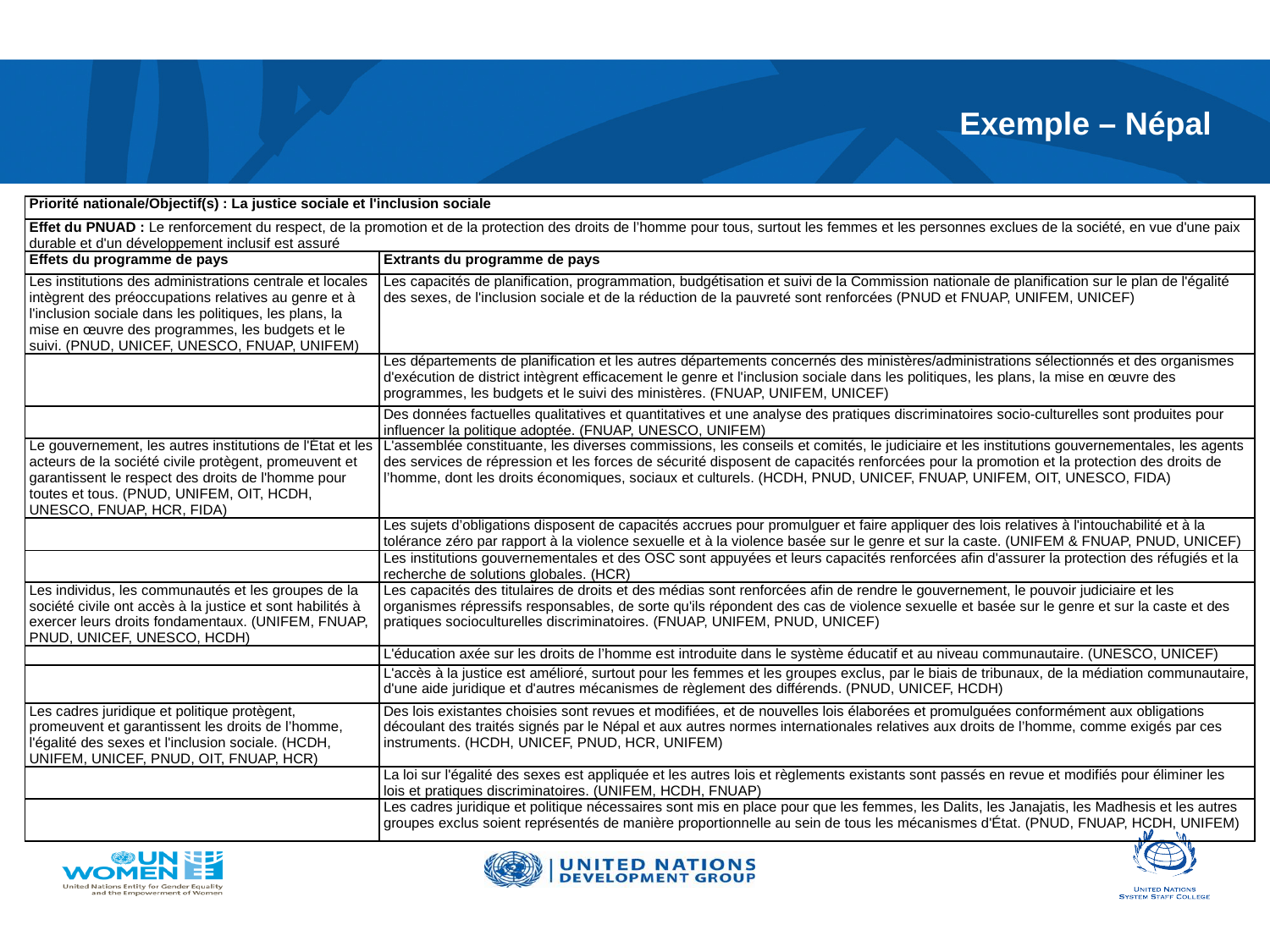

# Exemple – Népal
| Priorité nationale/Objectif(s) : La justice sociale et l'inclusion sociale |  |
| --- | --- |
| Effet du PNUAD : Le renforcement du respect, de la promotion et de la protection des droits de l’homme pour tous, surtout les femmes et les personnes exclues de la société, en vue d'une paix durable et d'un développement inclusif est assuré |  |
| Effets du programme de pays | Extrants du programme de pays |
| Les institutions des administrations centrale et locales intègrent des préoccupations relatives au genre et à l'inclusion sociale dans les politiques, les plans, la mise en œuvre des programmes, les budgets et le suivi. (PNUD, UNICEF, UNESCO, FNUAP, UNIFEM) | Les capacités de planification, programmation, budgétisation et suivi de la Commission nationale de planification sur le plan de l'égalité des sexes, de l'inclusion sociale et de la réduction de la pauvreté sont renforcées (PNUD et FNUAP, UNIFEM, UNICEF) |
|  | Les départements de planification et les autres départements concernés des ministères/administrations sélectionnés et des organismes d'exécution de district intègrent efficacement le genre et l'inclusion sociale dans les politiques, les plans, la mise en œuvre des programmes, les budgets et le suivi des ministères. (FNUAP, UNIFEM, UNICEF) |
|  | Des données factuelles qualitatives et quantitatives et une analyse des pratiques discriminatoires socio-culturelles sont produites pour influencer la politique adoptée. (FNUAP, UNESCO, UNIFEM) |
| Le gouvernement, les autres institutions de l'État et les acteurs de la société civile protègent, promeuvent et garantissent le respect des droits de l'homme pour toutes et tous. (PNUD, UNIFEM, OIT, HCDH, UNESCO, FNUAP, HCR, FIDA) | L'assemblée constituante, les diverses commissions, les conseils et comités, le judiciaire et les institutions gouvernementales, les agents des services de répression et les forces de sécurité disposent de capacités renforcées pour la promotion et la protection des droits de l’homme, dont les droits économiques, sociaux et culturels. (HCDH, PNUD, UNICEF, FNUAP, UNIFEM, OIT, UNESCO, FIDA) |
|  | Les sujets d’obligations disposent de capacités accrues pour promulguer et faire appliquer des lois relatives à l'intouchabilité et à la tolérance zéro par rapport à la violence sexuelle et à la violence basée sur le genre et sur la caste. (UNIFEM & FNUAP, PNUD, UNICEF) |
|  | Les institutions gouvernementales et des OSC sont appuyées et leurs capacités renforcées afin d'assurer la protection des réfugiés et la recherche de solutions globales. (HCR) |
| Les individus, les communautés et les groupes de la société civile ont accès à la justice et sont habilités à exercer leurs droits fondamentaux. (UNIFEM, FNUAP, PNUD, UNICEF, UNESCO, HCDH) | Les capacités des titulaires de droits et des médias sont renforcées afin de rendre le gouvernement, le pouvoir judiciaire et les organismes répressifs responsables, de sorte qu'ils répondent des cas de violence sexuelle et basée sur le genre et sur la caste et des pratiques socioculturelles discriminatoires. (FNUAP, UNIFEM, PNUD, UNICEF) |
|  | L'éducation axée sur les droits de l’homme est introduite dans le système éducatif et au niveau communautaire. (UNESCO, UNICEF) |
|  | L'accès à la justice est amélioré, surtout pour les femmes et les groupes exclus, par le biais de tribunaux, de la médiation communautaire, d'une aide juridique et d'autres mécanismes de règlement des différends. (PNUD, UNICEF, HCDH) |
| Les cadres juridique et politique protègent, promeuvent et garantissent les droits de l’homme, l'égalité des sexes et l'inclusion sociale. (HCDH, UNIFEM, UNICEF, PNUD, OIT, FNUAP, HCR) | Des lois existantes choisies sont revues et modifiées, et de nouvelles lois élaborées et promulguées conformément aux obligations découlant des traités signés par le Népal et aux autres normes internationales relatives aux droits de l’homme, comme exigés par ces instruments. (HCDH, UNICEF, PNUD, HCR, UNIFEM) |
|  | La loi sur l'égalité des sexes est appliquée et les autres lois et règlements existants sont passés en revue et modifiés pour éliminer les lois et pratiques discriminatoires. (UNIFEM, HCDH, FNUAP) |
|  | Les cadres juridique et politique nécessaires sont mis en place pour que les femmes, les Dalits, les Janajatis, les Madhesis et les autres groupes exclus soient représentés de manière proportionnelle au sein de tous les mécanismes d'État. (PNUD, FNUAP, HCDH, UNIFEM) |